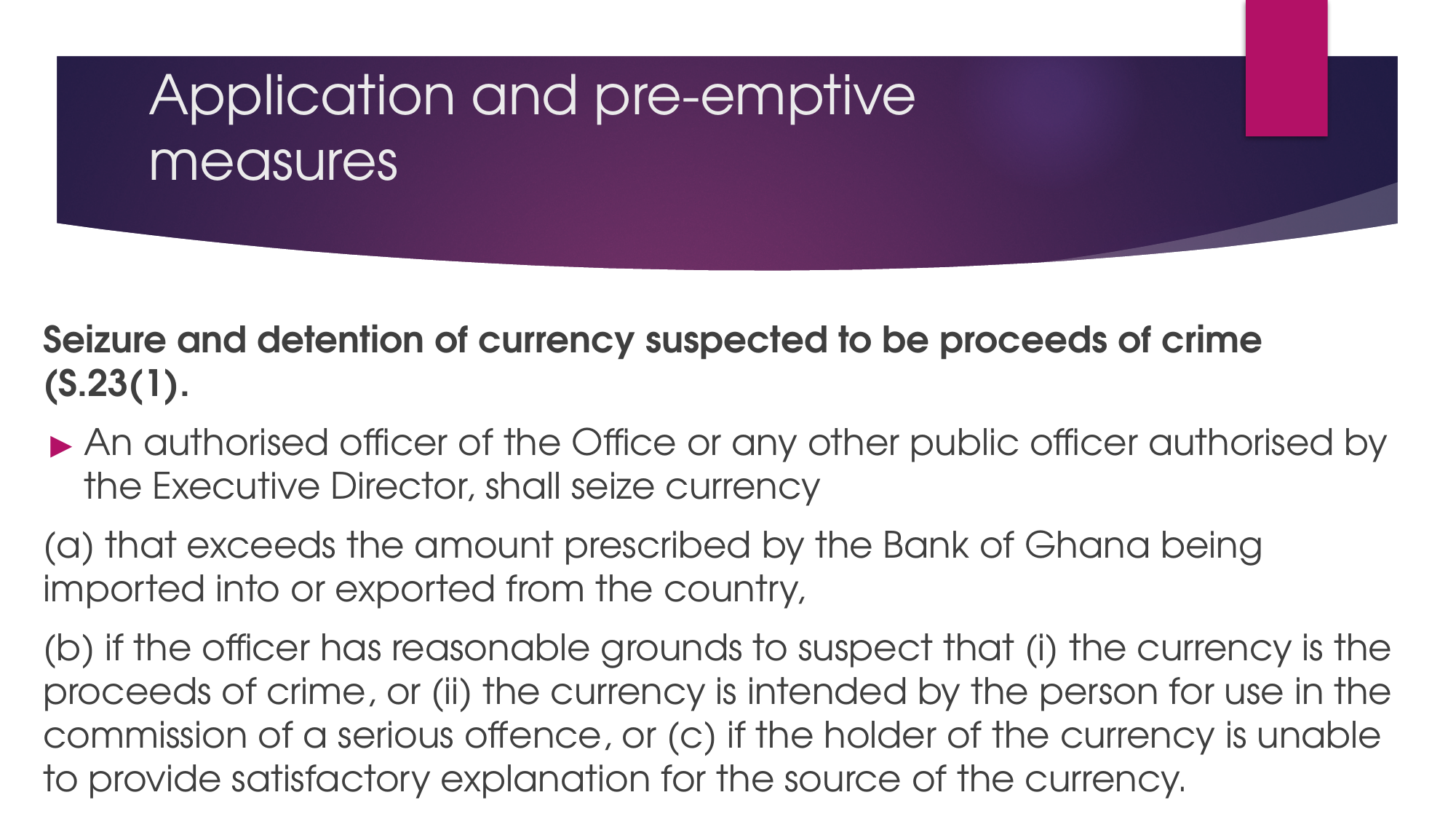

# Application and pre-emptive measures
Seizure and detention of currency suspected to be proceeds of crime (S.23(1).
An authorised officer of the Office or any other public officer authorised by the Executive Director, shall seize currency
(a) that exceeds the amount prescribed by the Bank of Ghana being imported into or exported from the country,
(b) if the officer has reasonable grounds to suspect that (i) the currency is the proceeds of crime, or (ii) the currency is intended by the person for use in the commission of a serious offence, or (c) if the holder of the currency is unable to provide satisfactory explanation for the source of the currency.